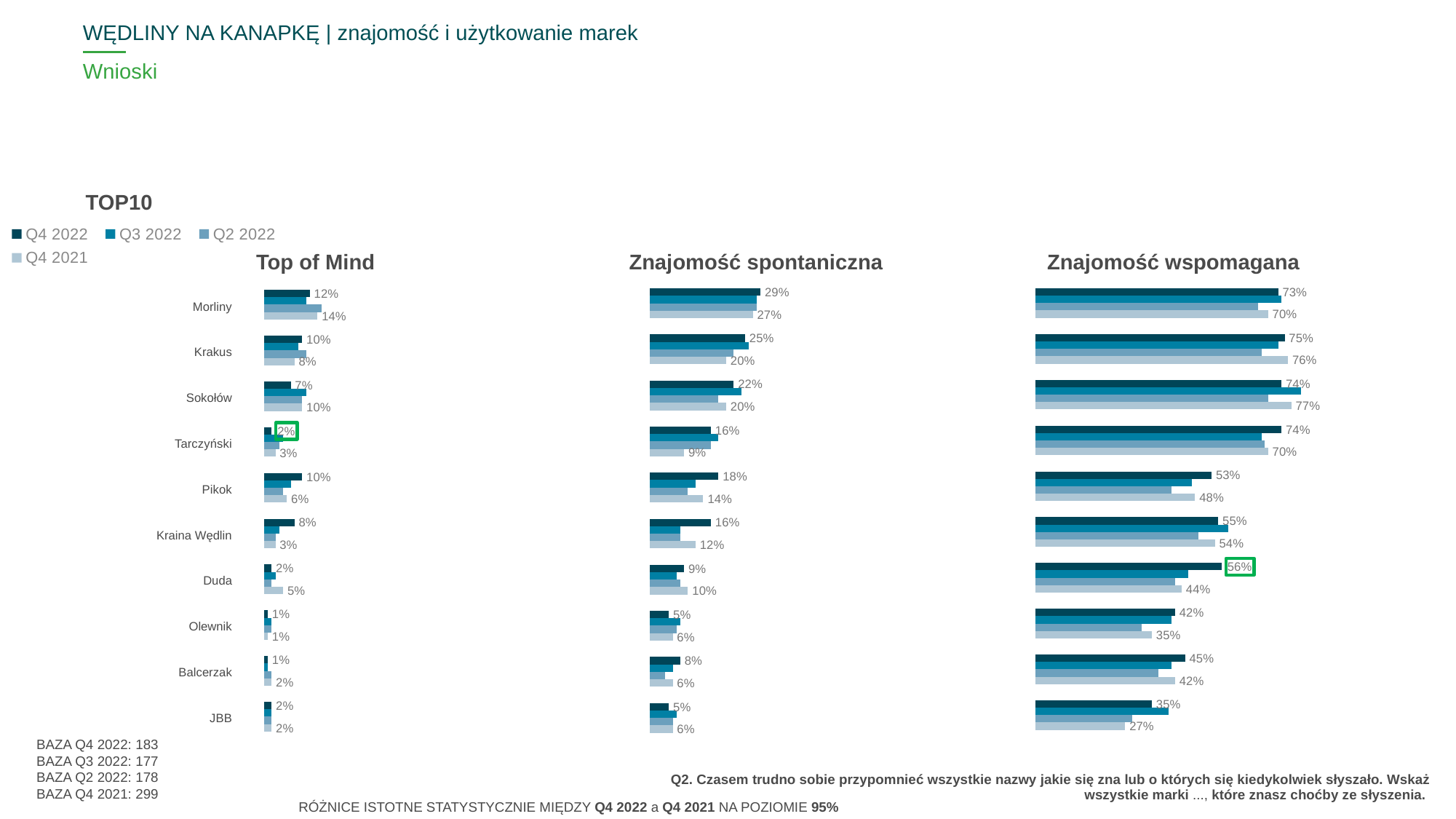

WĘDLINY NA KANAPKĘ | znajomość i użytkowanie marek
# Wnioski
TOP10

### Chart

| Category | Q4 2022 | Q3 2022 | Q2 2022 | Q4 2021 |
|---|---|---|---|---|
|  | None | None | None | None |
|  | None | None | None | None |
|  | None | None | None | None |
|  | None | None | None | None |
|  | None | None | None | None |
|  | None | None | None | None |
|  | None | None | None | None |
Top of Mind
Znajomość spontaniczna
Znajomość wspomagana
| ^DELROW^ |
| --- |
| Morliny |
| Krakus |
| Sokołów |
| Tarczyński |
| Pikok |
| Kraina Wędlin |
| Duda |
| Olewnik |
| Balcerzak |
| JBB |

### Chart

| Category | Q4 2022 | Q3 2022 | Q2 2022 | Q4 2021 |
|---|---|---|---|---|
| Morliny | 0.12 | 0.11 | 0.15 | 0.14 |
| Krakus | 0.1 | 0.09 | 0.11 | 0.08 |
| Sokołów | 0.07 | 0.11 | 0.1 | 0.1 |
| Tarczyński | 0.02 | 0.05 | 0.04 | 0.03 |
| Pikok | 0.1 | 0.07 | 0.05 | 0.06 |
| Kraina Wędlin | 0.08 | 0.04 | 0.03 | 0.03 |
| Duda | 0.02 | 0.03 | 0.02 | 0.05 |
| Olewnik | 0.01 | 0.02 | 0.02 | 0.01 |
| Balcerzak | 0.01 | 0.01 | 0.02 | 0.02 |
| JBB | 0.02 | 0.02 | 0.02 | 0.02 |

### Chart

| Category | Q4 2022 | Q3 2022 | Q2 2022 | Q4 2021 |
|---|---|---|---|---|
| Morliny | 0.29 | 0.28 | 0.28 | 0.27 |
| Krakus | 0.25 | 0.26 | 0.22 | 0.2 |
| Sokołów | 0.22 | 0.24 | 0.18 | 0.2 |
| Tarczyński | 0.16 | 0.18 | 0.16 | 0.09 |
| Pikok | 0.18 | 0.12 | 0.1 | 0.14 |
| Kraina Wędlin | 0.16 | 0.08 | 0.08 | 0.12 |
| Duda | 0.09 | 0.07 | 0.08 | 0.1 |
| Olewnik | 0.05 | 0.08 | 0.07 | 0.06 |
| Balcerzak | 0.08 | 0.06 | 0.04 | 0.06 |
| JBB | 0.05 | 0.07 | 0.06 | 0.06 |

### Chart

| Category | Q4 2022 | Q3 2022 | Q2 2022 | Q4 2021 |
|---|---|---|---|---|
| Morliny | 0.73 | 0.74 | 0.67 | 0.7 |
| Krakus | 0.75 | 0.73 | 0.68 | 0.76 |
| Sokołów | 0.74 | 0.8 | 0.7 | 0.77 |
| Tarczyński | 0.74 | 0.68 | 0.69 | 0.7 |
| Pikok | 0.53 | 0.47 | 0.41 | 0.48 |
| Kraina Wędlin | 0.55 | 0.58 | 0.49 | 0.54 |
| Duda | 0.56 | 0.46 | 0.42 | 0.44 |
| Olewnik | 0.42 | 0.41 | 0.32 | 0.35 |
| Balcerzak | 0.45 | 0.41 | 0.37 | 0.42 |
| JBB | 0.35 | 0.4 | 0.29 | 0.27 |
BAZA Q4 2022: 183
BAZA Q3 2022: 177
BAZA Q2 2022: 178
BAZA Q4 2021: 299
Q2. Czasem trudno sobie przypomnieć wszystkie nazwy jakie się zna lub o których się kiedykolwiek słyszało. Wskaż wszystkie marki ..., które znasz choćby ze słyszenia.
RÓŻNICE ISTOTNE STATYSTYCZNIE MIĘDZY Q4 2022 a Q4 2021 NA POZIOMIE 95%